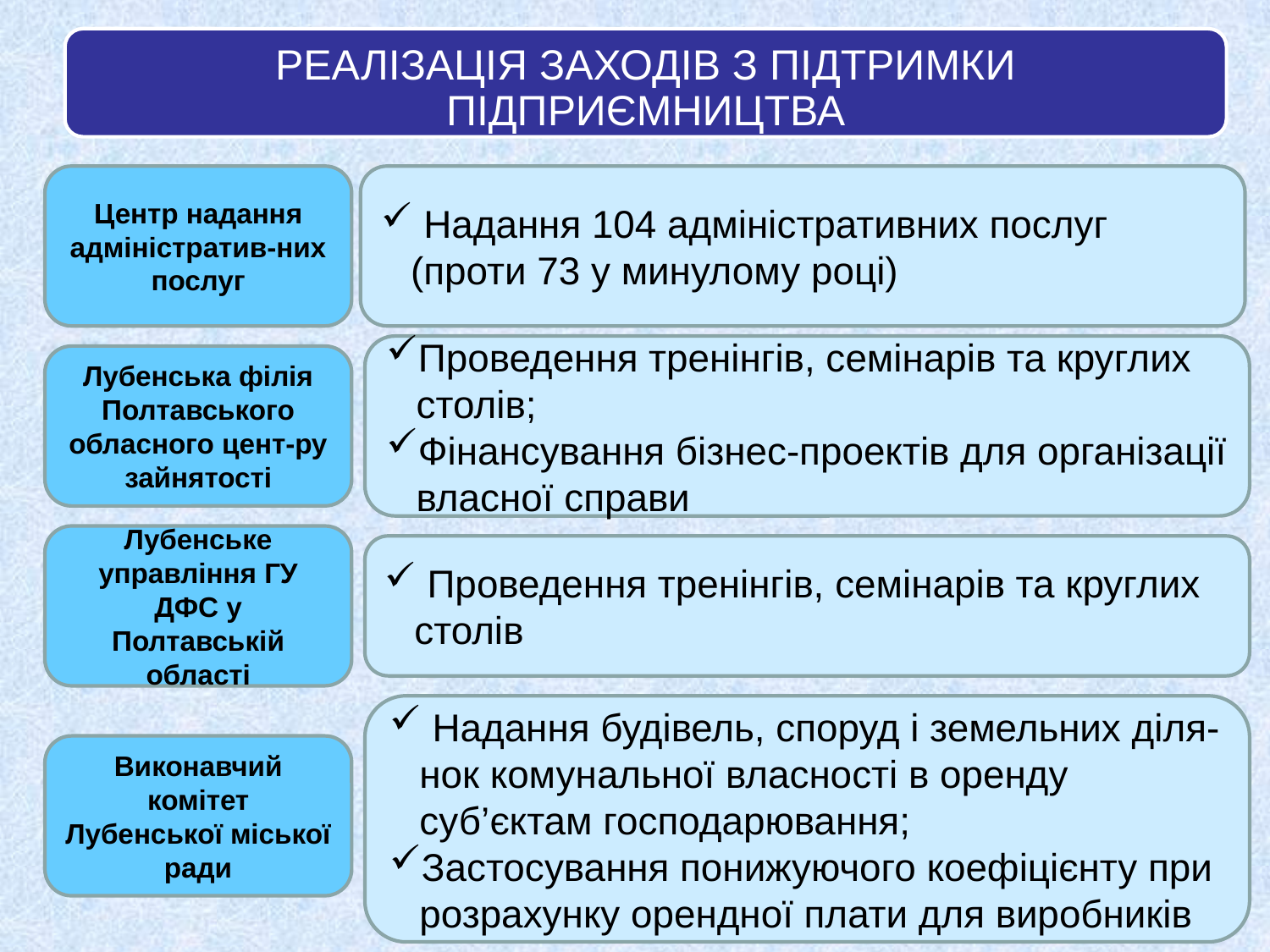

РЕАЛІЗАЦІЯ ЗАХОДІВ З ПІДТРИМКИ ПІДПРИЄМНИЦТВА

Центр надання адміністратив-них послуг
 Надання 104 адміністративних послуг (проти 73 у минулому році)
Проведення тренінгів, семінарів та круглих столів;
Фінансування бізнес-проектів для організації власної справи
Лубенська філія Полтавського обласного цент-ру зайнятості
Лубенське управління ГУ ДФС у Полтавській області
 Проведення тренінгів, семінарів та круглих столів
 Надання будівель, споруд і земельних діля-нок комунальної власності в оренду суб’єктам господарювання;
Застосування понижуючого коефіцієнту при розрахунку орендної плати для виробників
Виконавчий комітет Лубенської міської ради